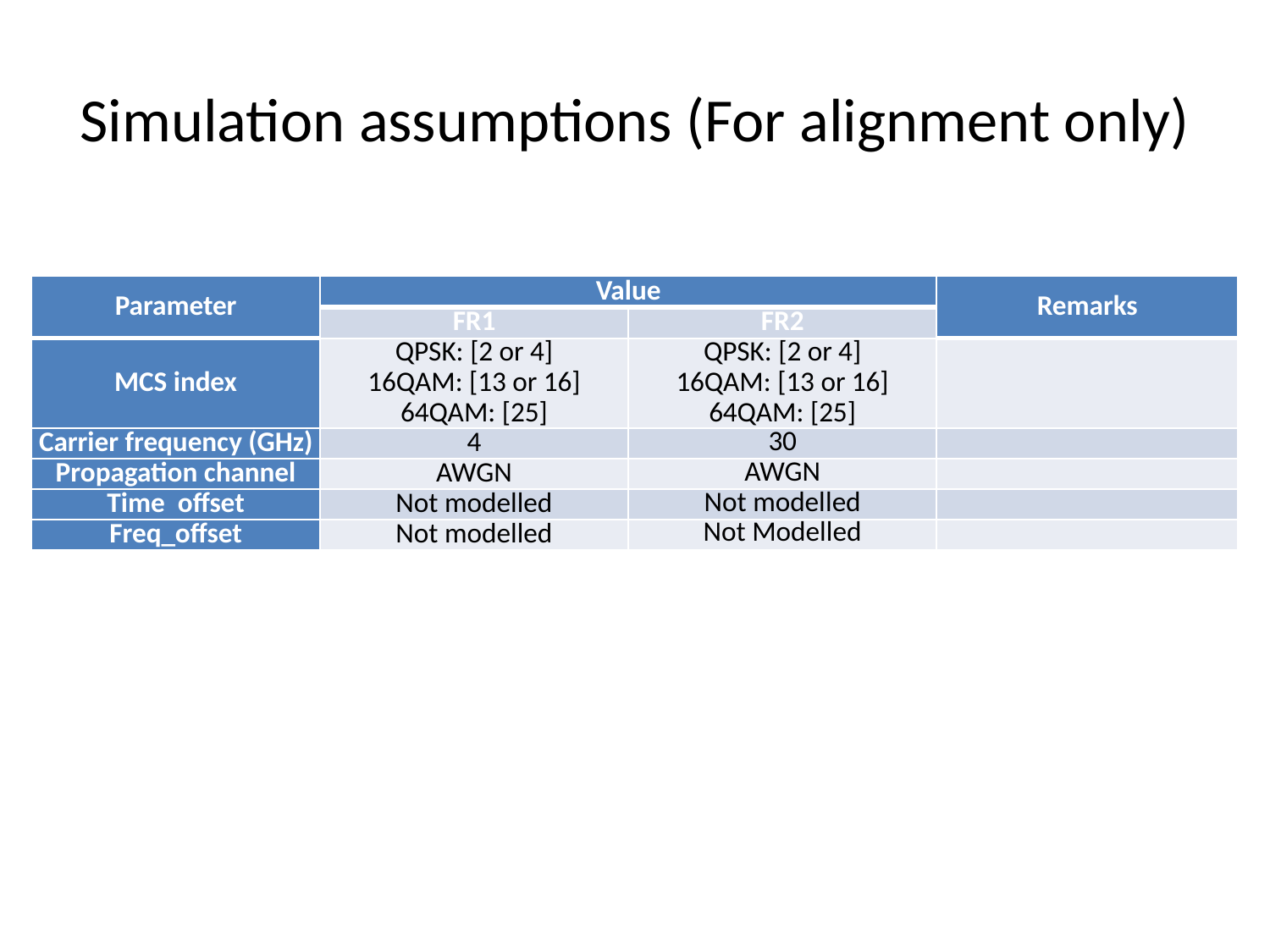

# Simulation assumptions (For alignment only)
| Parameter | Value |  | Remarks |
| --- | --- | --- | --- |
|  | FR1 | FR2 |  |
| MCS index | QPSK: [2 or 4] 16QAM: [13 or 16] 64QAM: [25] | QPSK: [2 or 4] 16QAM: [13 or 16] 64QAM: [25] |  |
| Carrier frequency (GHz) | 4 | 30 |  |
| Propagation channel | AWGN | AWGN |  |
| Time offset | Not modelled | Not modelled |  |
| Freq\_offset | Not modelled | Not Modelled |  |